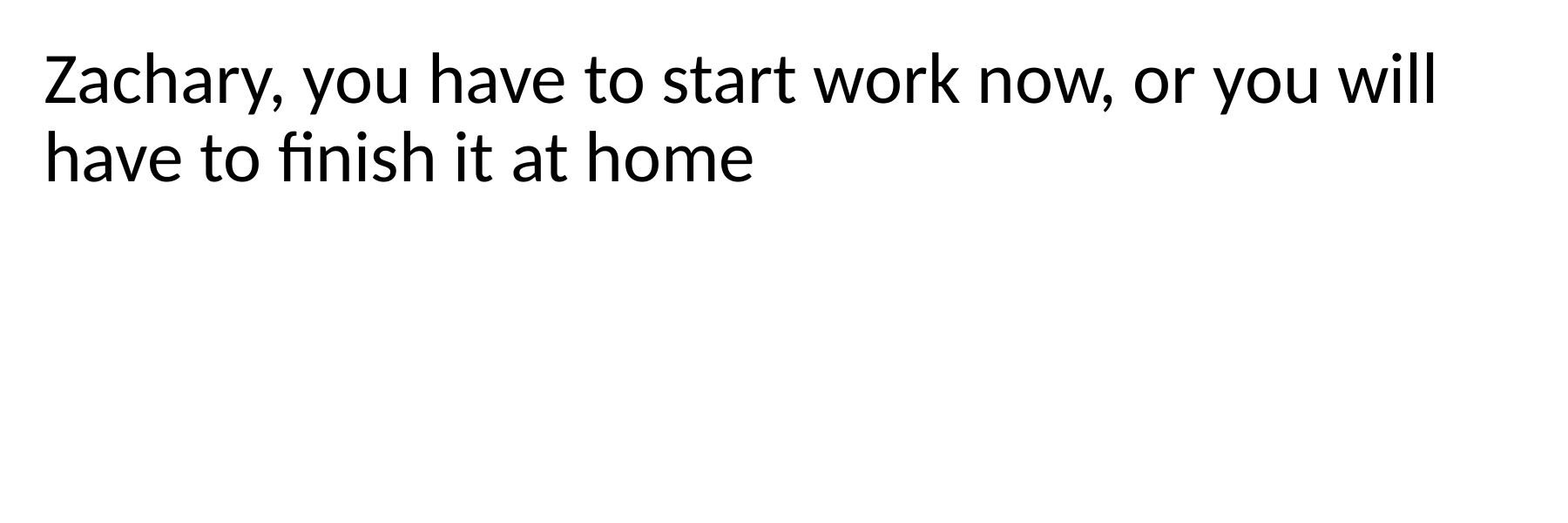

Zachary, you have to start work now, or you will have to finish it at home